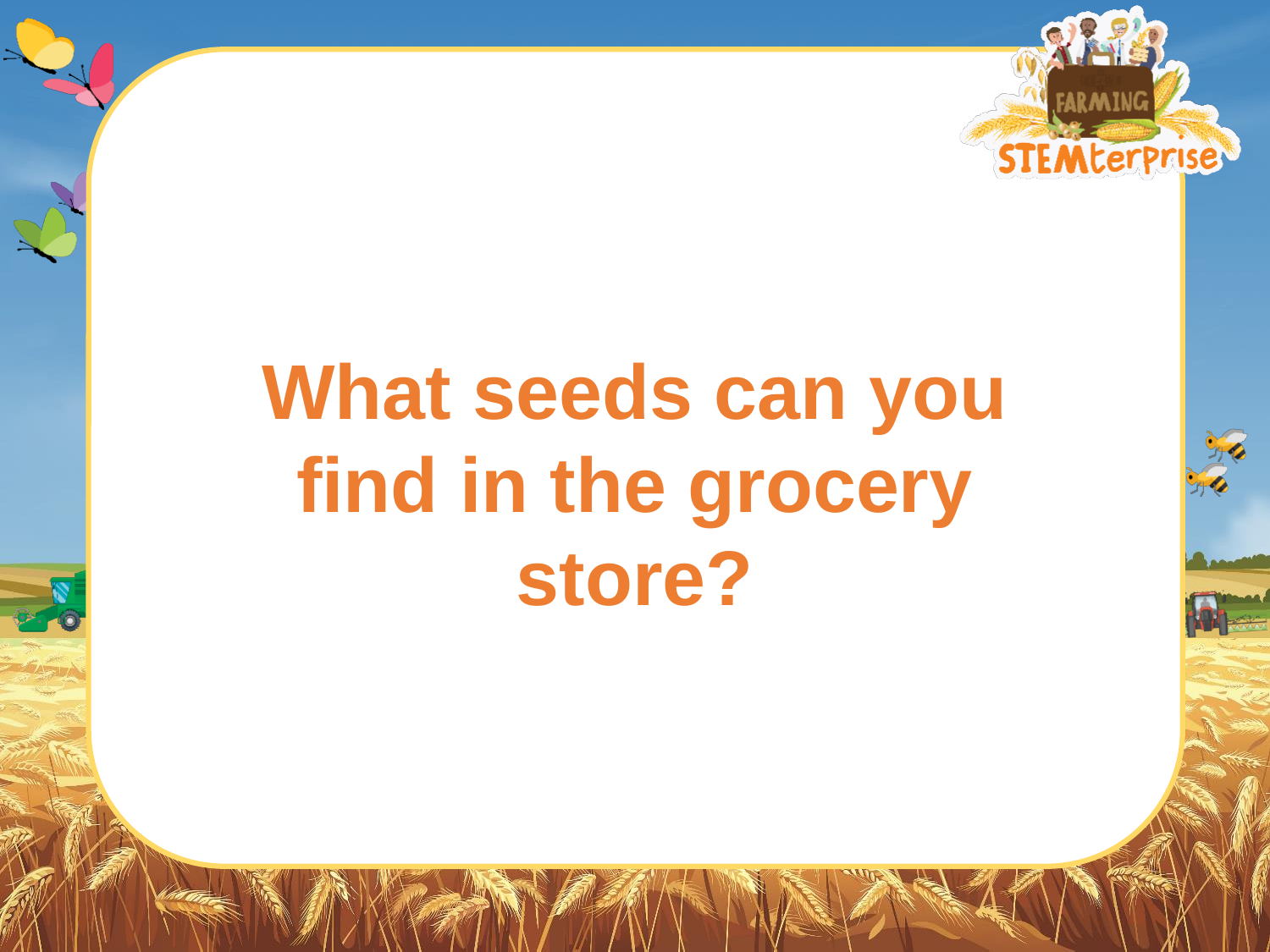

What seeds can you find in the grocery store?